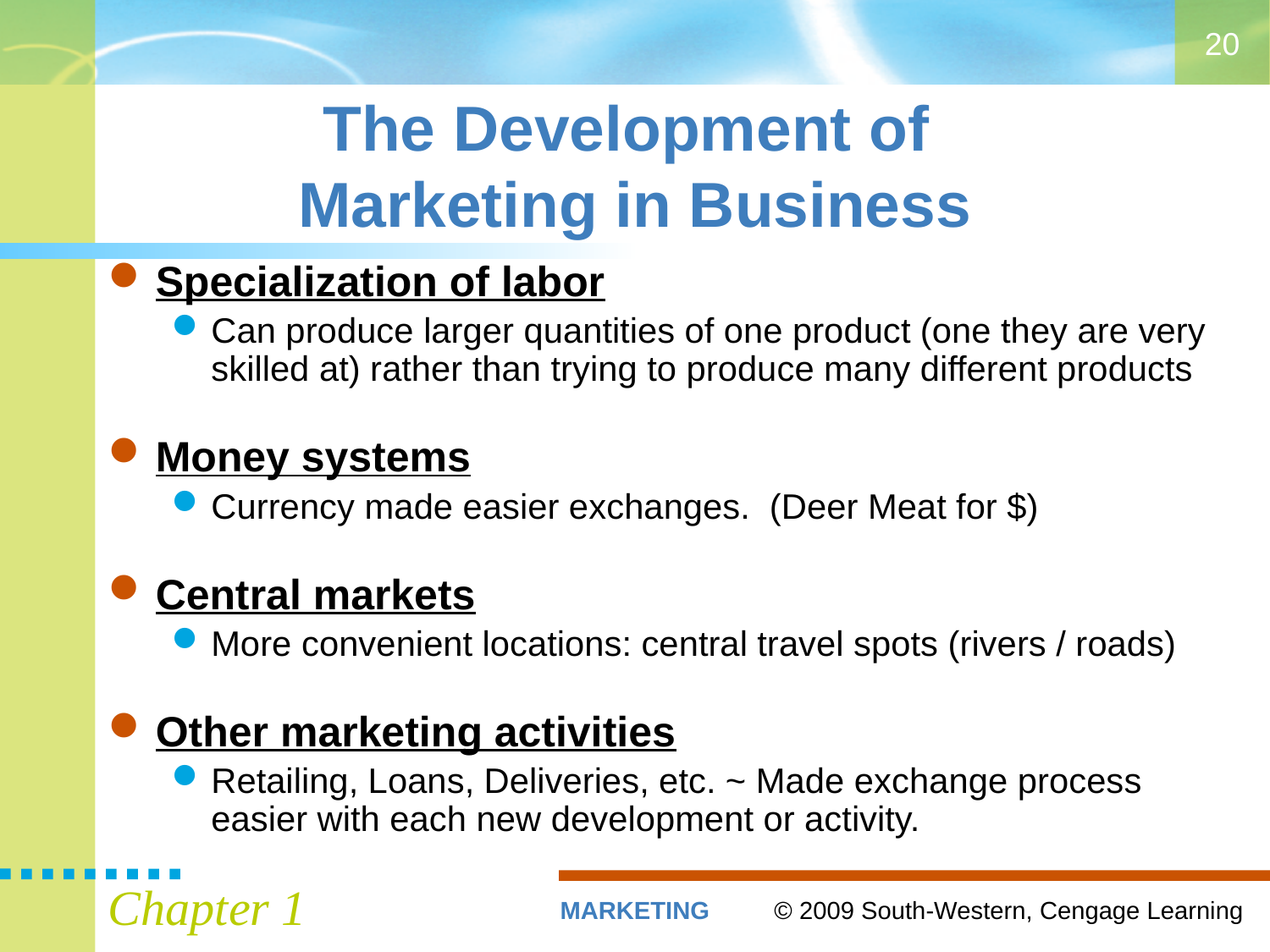

20
# The Development of Marketing in Business
Specialization of labor
Can produce larger quantities of one product (one they are very skilled at) rather than trying to produce many different products
Money systems
Currency made easier exchanges.  (Deer Meat for $)
Central markets
More convenient locations: central travel spots (rivers / roads)
Other marketing activities
Retailing, Loans, Deliveries, etc. ~ Made exchange process easier with each new development or activity.
Chapter 1